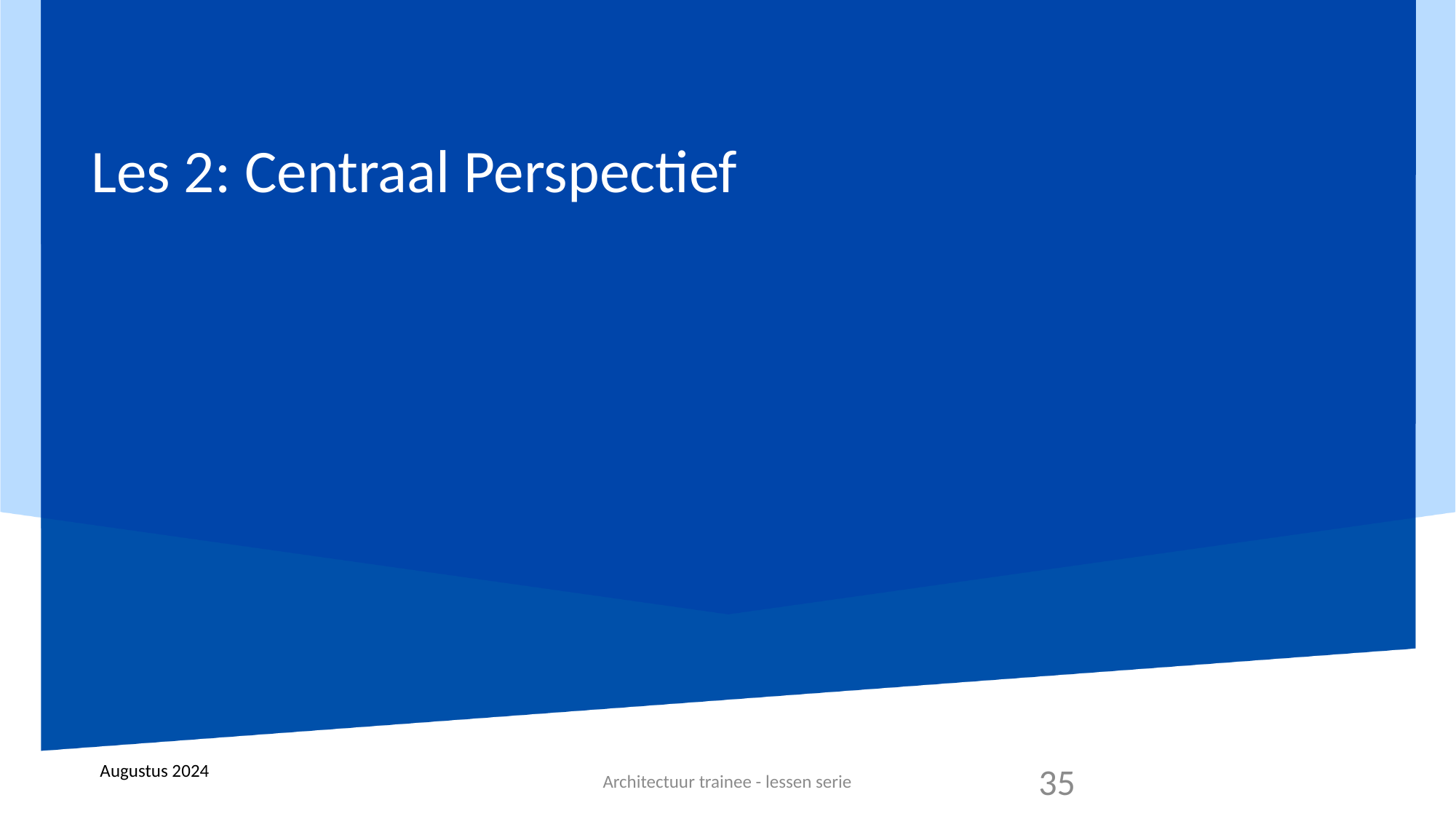

# Les 2: Centraal Perspectief
Augustus 2024
Architectuur trainee - lessen serie
35
23 augustus 2022